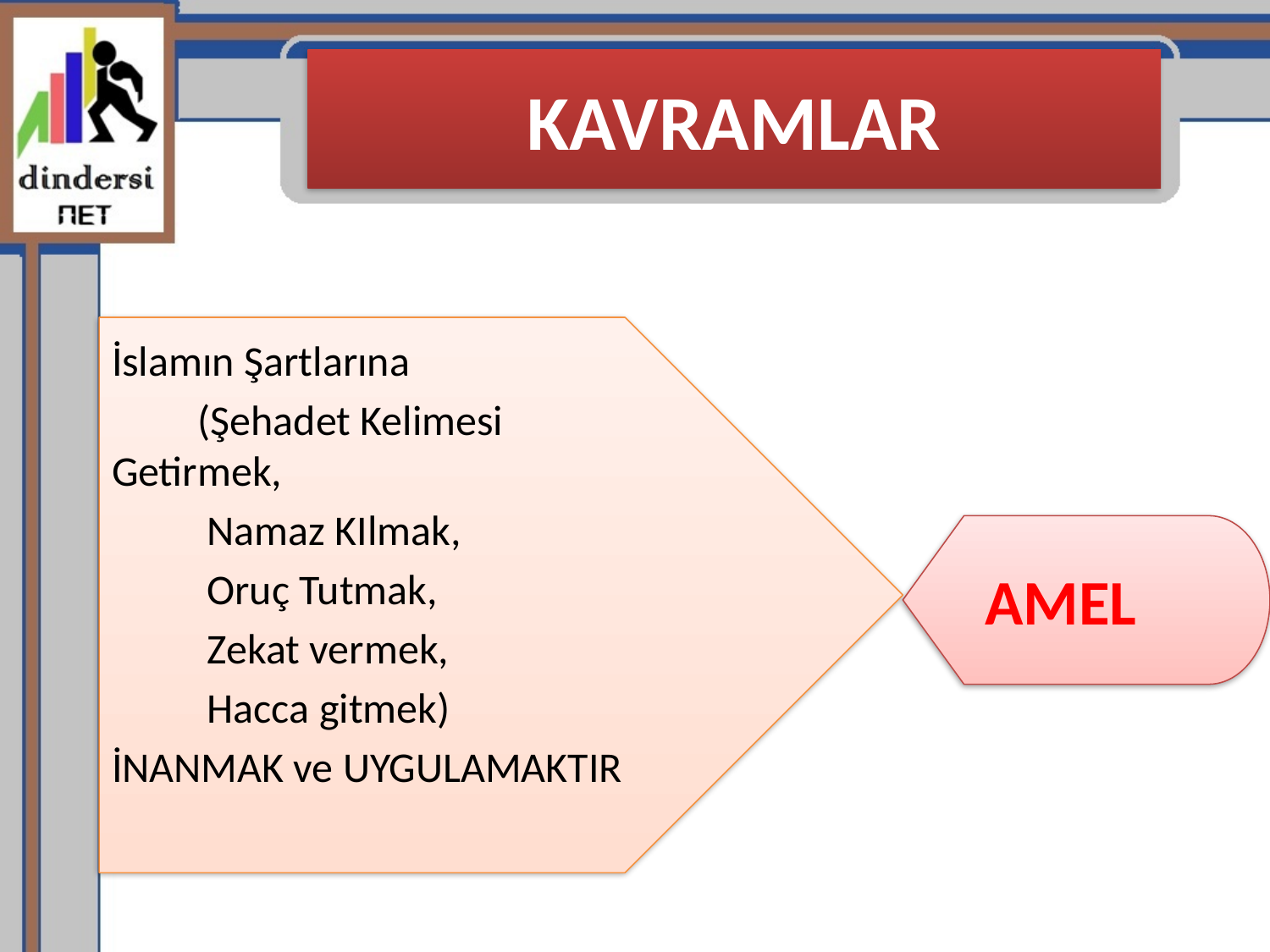

# KAVRAMLAR

İslamın Şartlarına
         (Şehadet Kelimesi Getirmek,
          Namaz KIlmak,
          Oruç Tutmak,
          Zekat vermek,
          Hacca gitmek)
İNANMAK ve UYGULAMAKTIR

AMEL